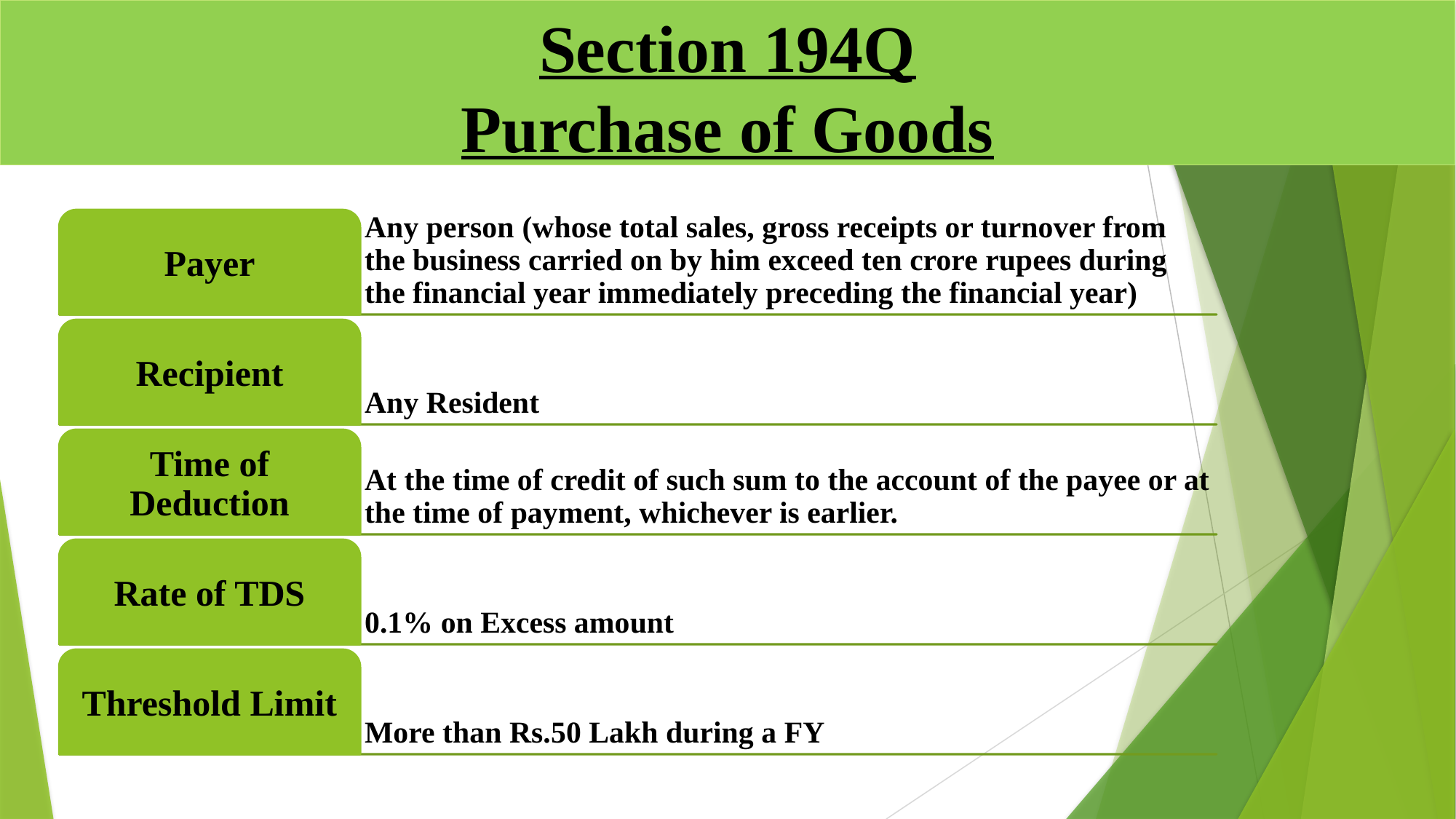

# Section 194Q Purchase of Goods
Any person (whose total sales, gross receipts or turnover from the business carried on by him exceed ten crore rupees during the financial year immediately preceding the financial year)
Payer
Any Resident
Recipient
At the time of credit of such sum to the account of the payee or at the time of payment, whichever is earlier.
Time of Deduction
0.1% on Excess amount
Rate of TDS
More than Rs.50 Lakh during a FY
Threshold Limit